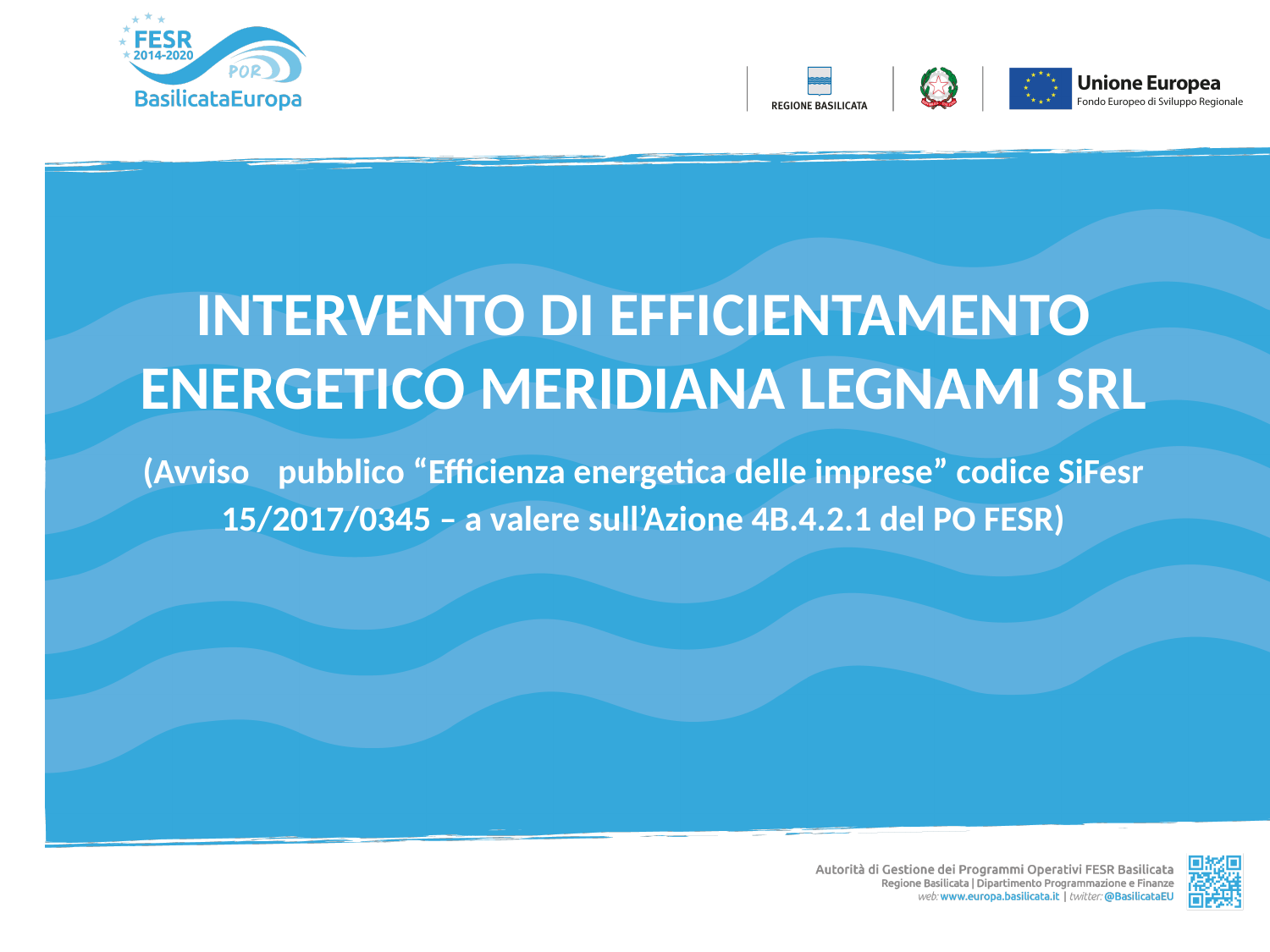

# INTERVENTO DI EFFICIENTAMENTO ENERGETICO MERIDIANA LEGNAMI SRL (Avviso  pubblico “Efficienza energetica delle imprese” codice SiFesr 15/2017/0345 – a valere sull’Azione 4B.4.2.1 del PO FESR)